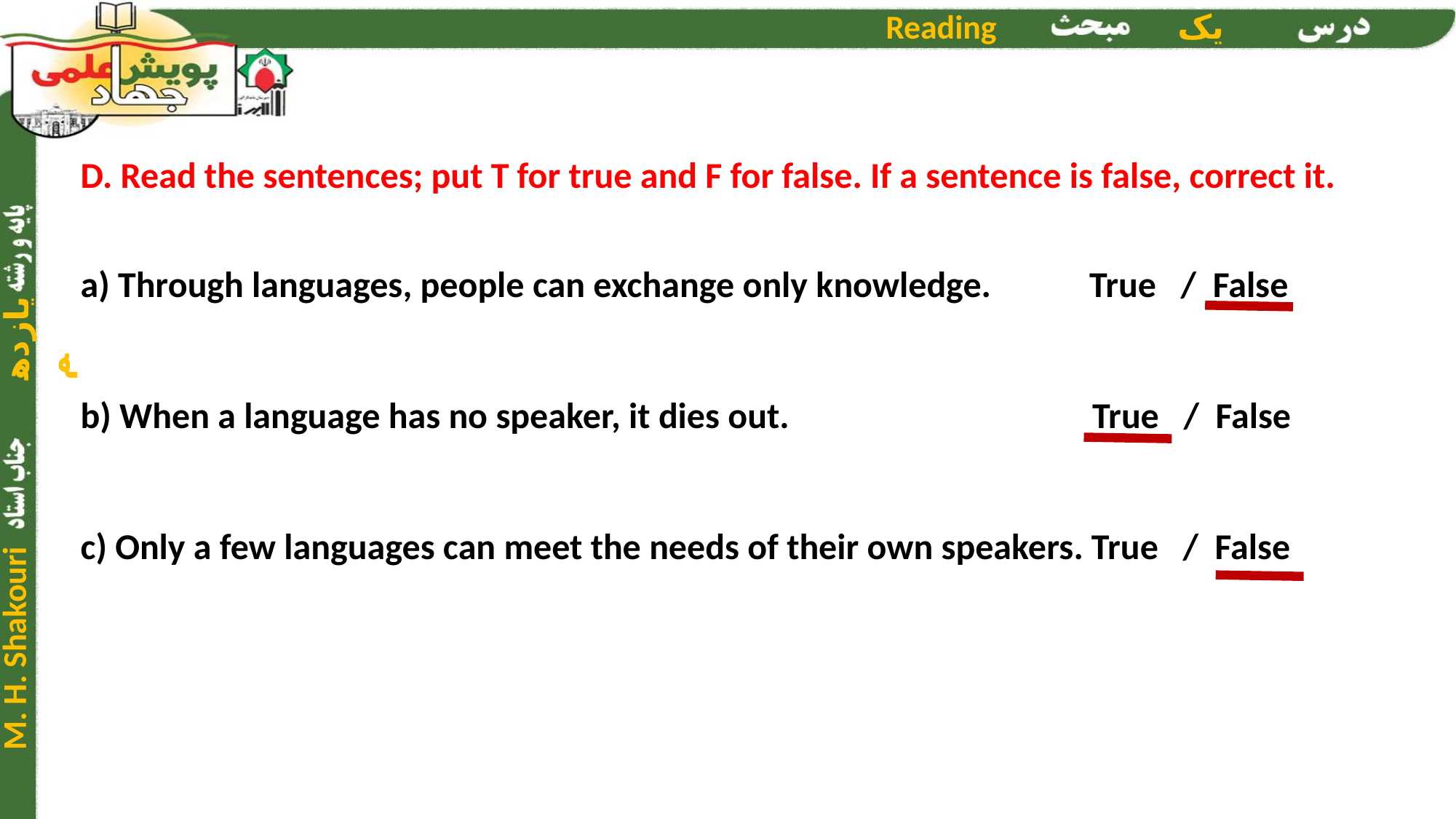

D. Read the sentences; put T for true and F for false. If a sentence is false, correct it.

a) Through languages, people can exchange only knowledge.            True   /  False

b) When a language has no speaker, it dies out.                                     True   /  False

c) Only a few languages can meet the needs of their own speakers. True   /  False